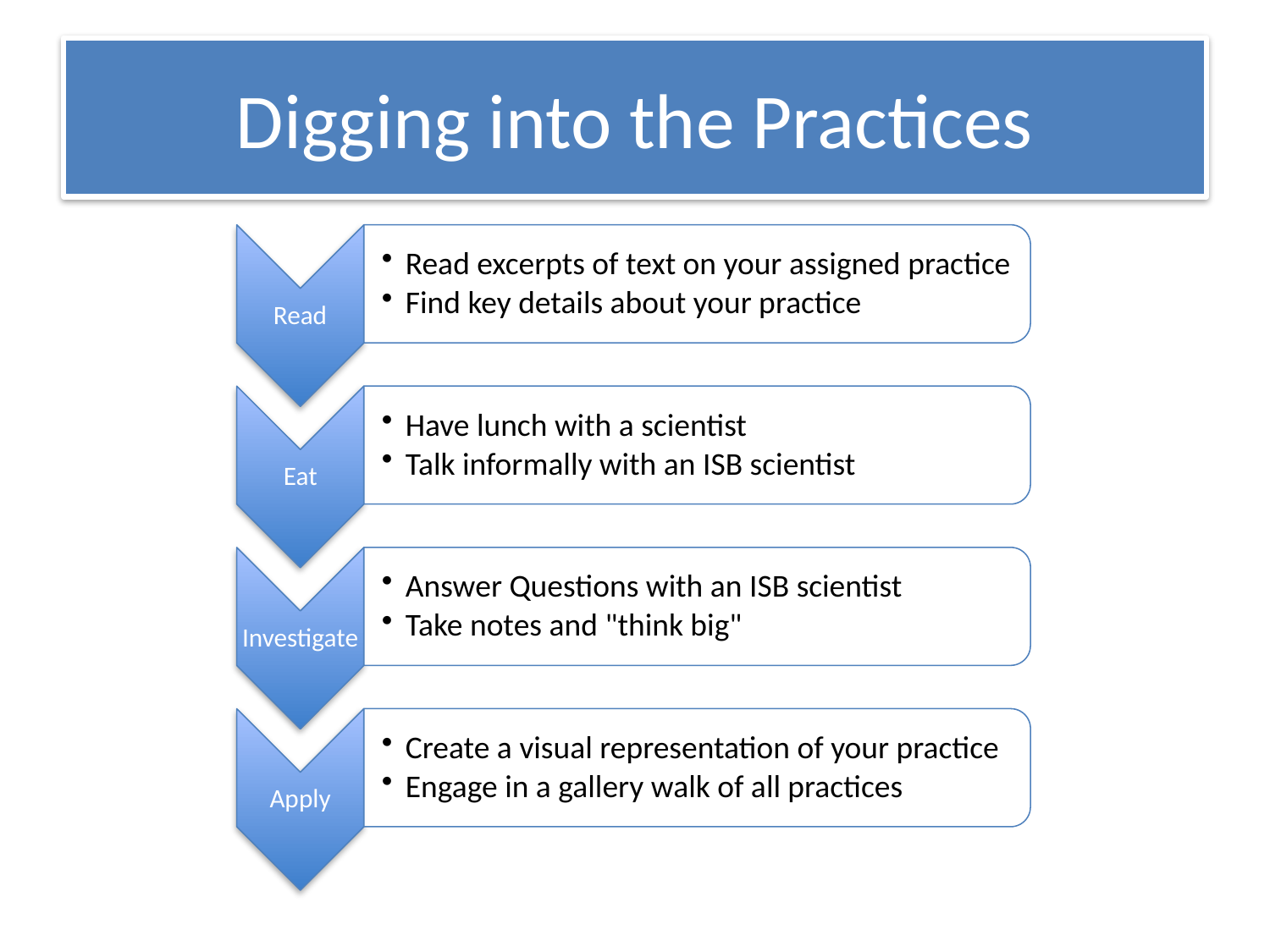

# Digging into the Practices
Read
Read excerpts of text on your assigned practice
Find key details about your practice
Eat
Have lunch with a scientist
Talk informally with an ISB scientist
Investigate
Answer Questions with an ISB scientist
Take notes and "think big"
Apply
Create a visual representation of your practice
Engage in a gallery walk of all practices